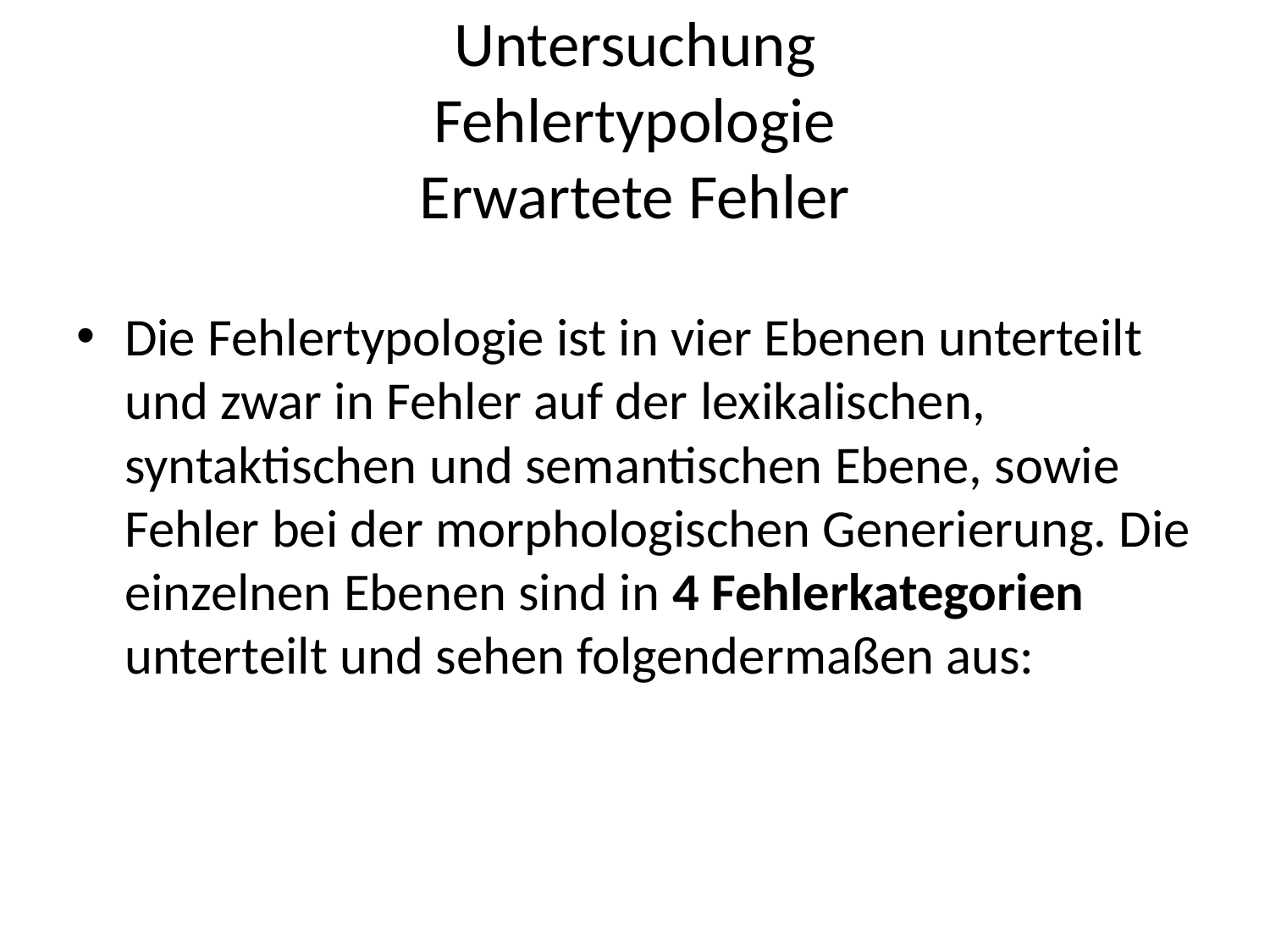

# Untersuchung Fehlertypologie Erwartete Fehler

Die Fehlertypologie ist in vier Ebenen unterteilt und zwar in Fehler auf der lexikalischen, syntaktischen und semantischen Ebene, sowie Fehler bei der morphologischen Generierung. Die einzelnen Ebenen sind in 4 Fehlerkategorien unterteilt und sehen folgendermaßen aus: